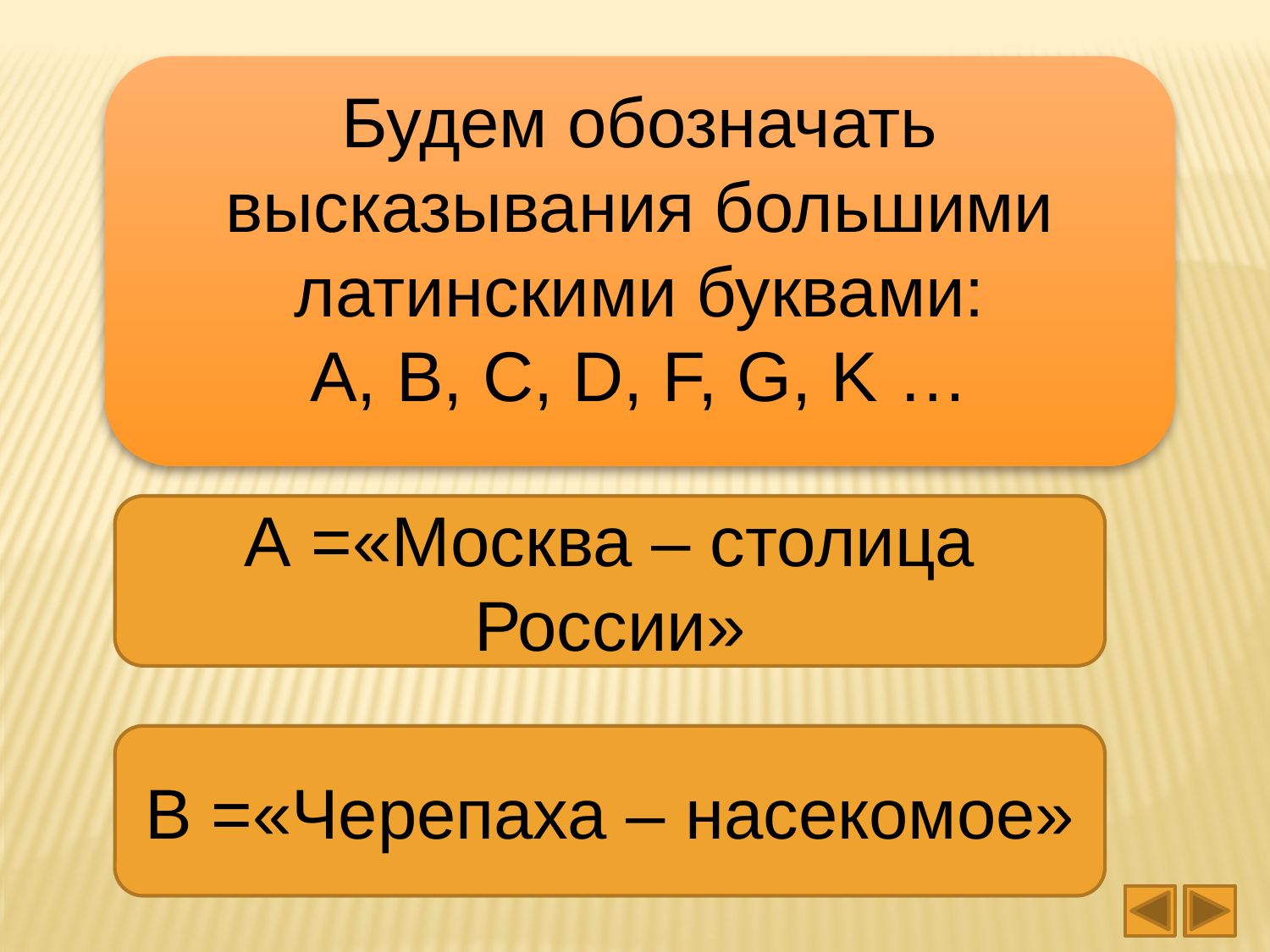

Будем обозначать высказывания большими латинскими буквами:
A, B, C, D, F, G, K …

А =«Москва – столица России»
В =«Черепаха – насекомое»